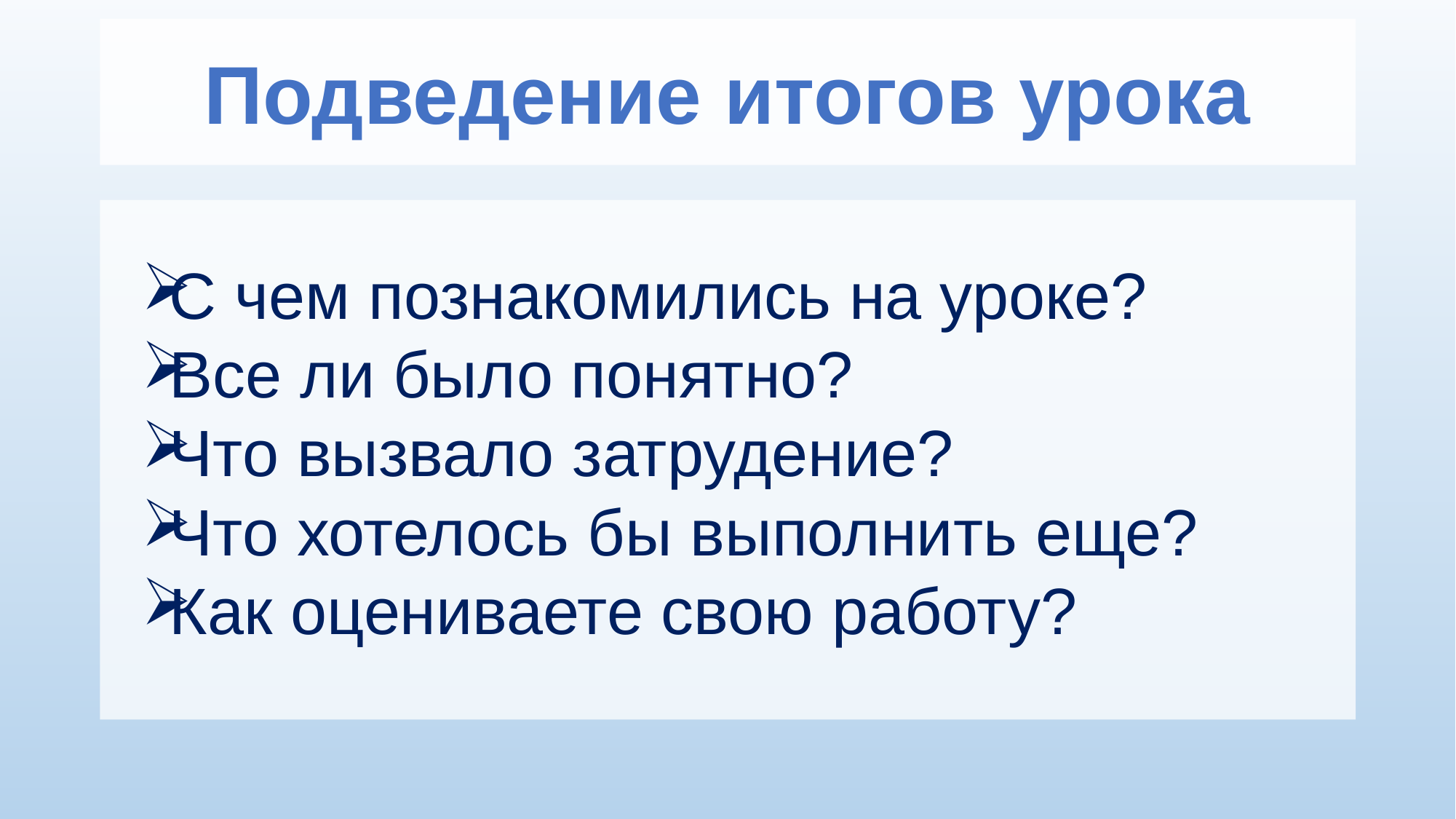

Подведение итогов урока

С чем познакомились на уроке?
Все ли было понятно?
Что вызвало затрудение?
Что хотелось бы выполнить еще?
Как оцениваете свою работу?